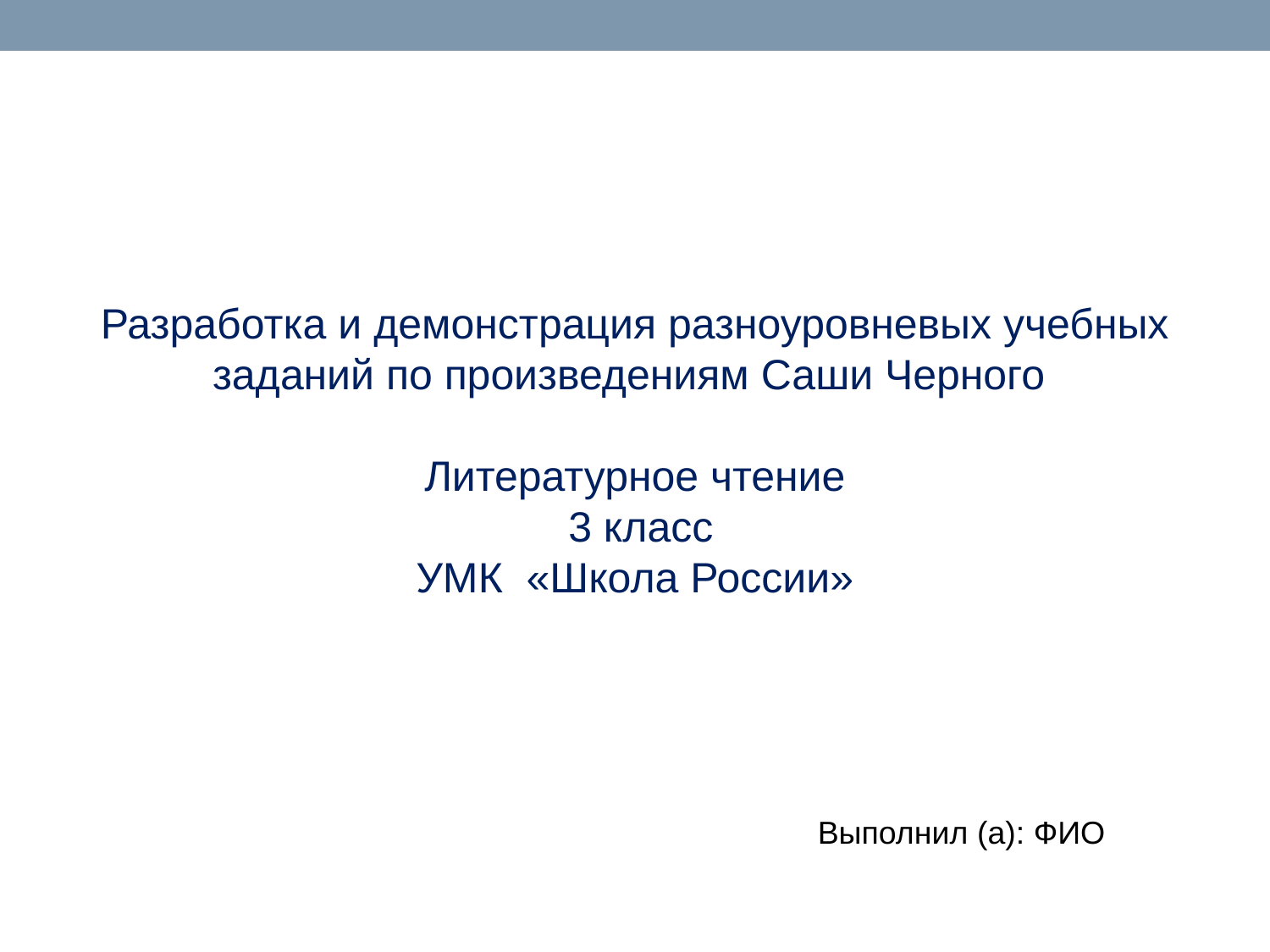

Разработка и демонстрация разноуровневых учебных заданий по произведениям Саши Черного

Литературное чтение
 3 класс
УМК  «Школа России»

Выполнил (а): ФИО